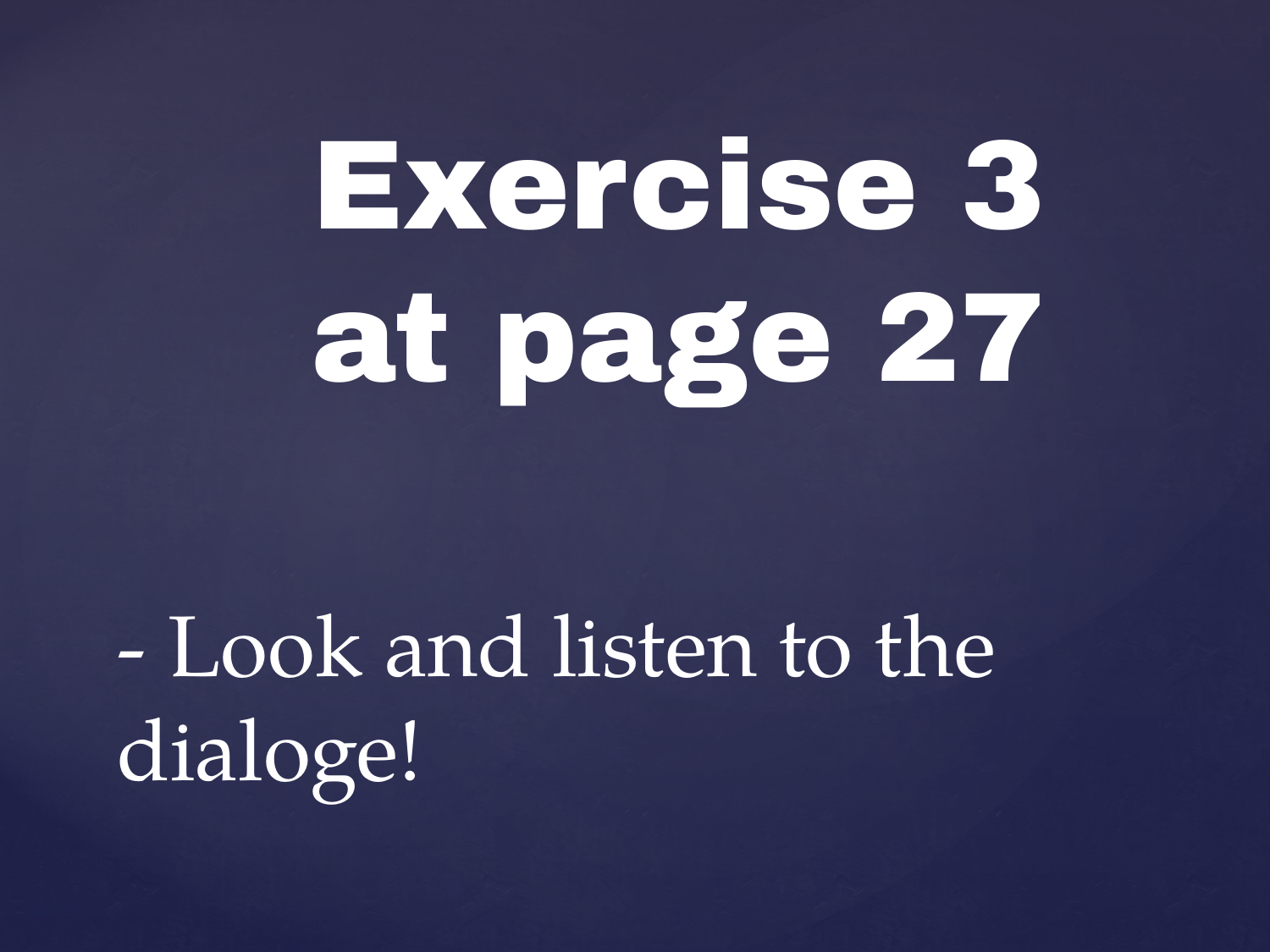

Exercise 3 at page 27
# - Look and listen to the dialoge!